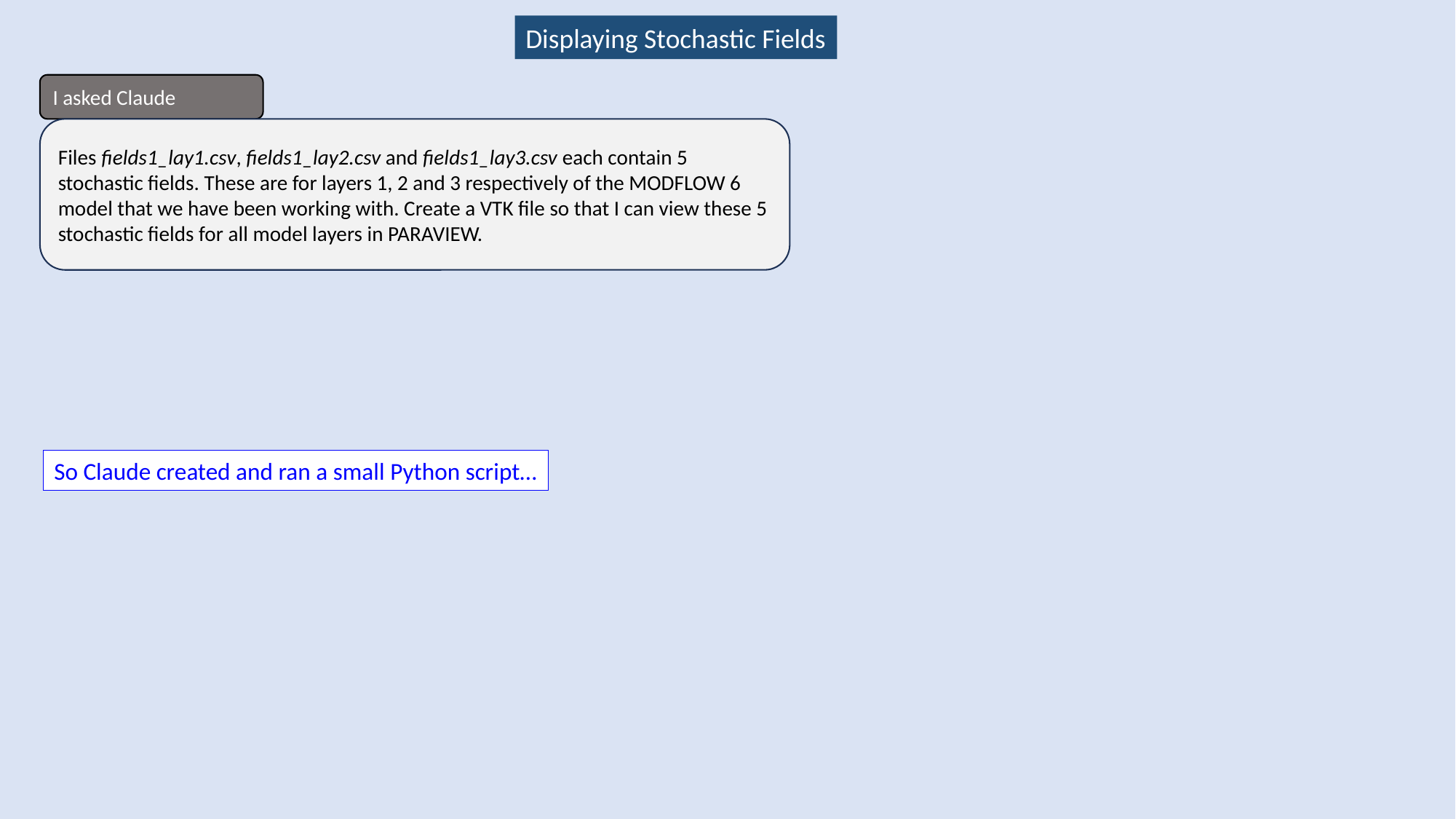

Displaying Stochastic Fields
I asked Claude
Files fields1_lay1.csv, fields1_lay2.csv and fields1_lay3.csv each contain 5 stochastic fields. These are for layers 1, 2 and 3 respectively of the MODFLOW 6 model that we have been working with. Create a VTK file so that I can view these 5 stochastic fields for all model layers in PARAVIEW.
So Claude created and ran a small Python script…